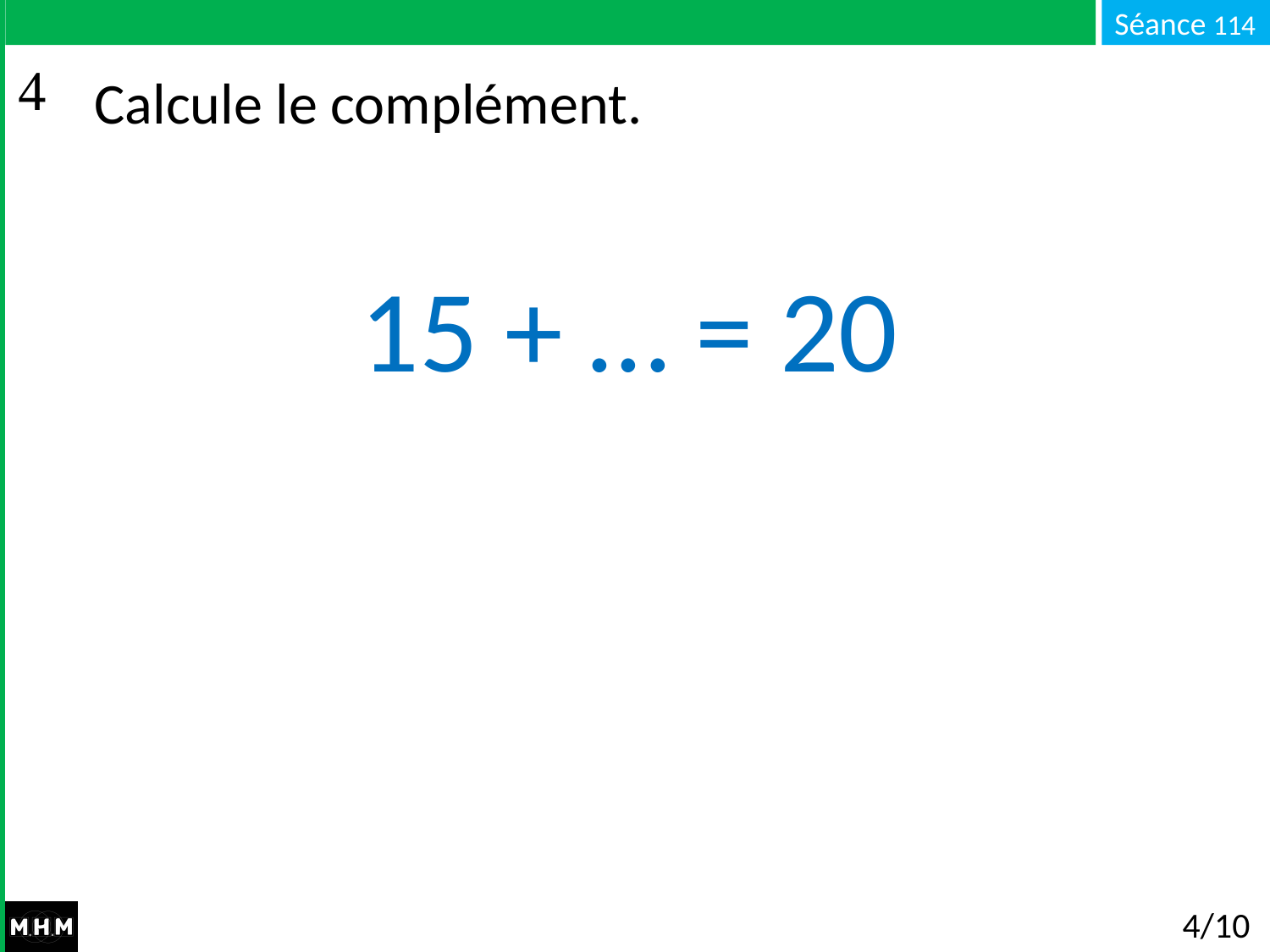

# Calcule le complément.
15 + … = 20
4/10